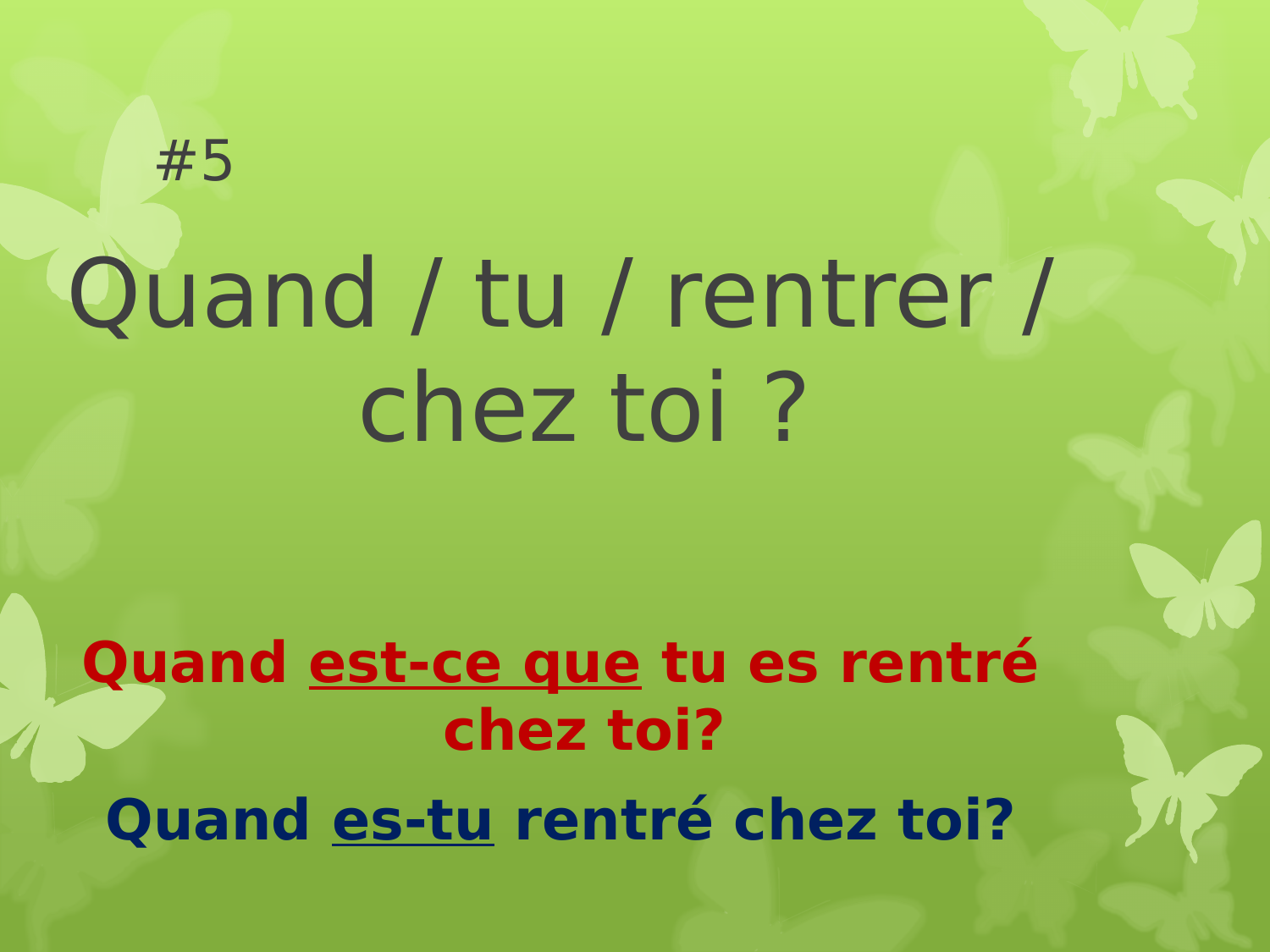

# #5
Quand / tu / rentrer / chez toi ?

Quand est-ce que tu es rentré chez toi?
Quand es-tu rentré chez toi?